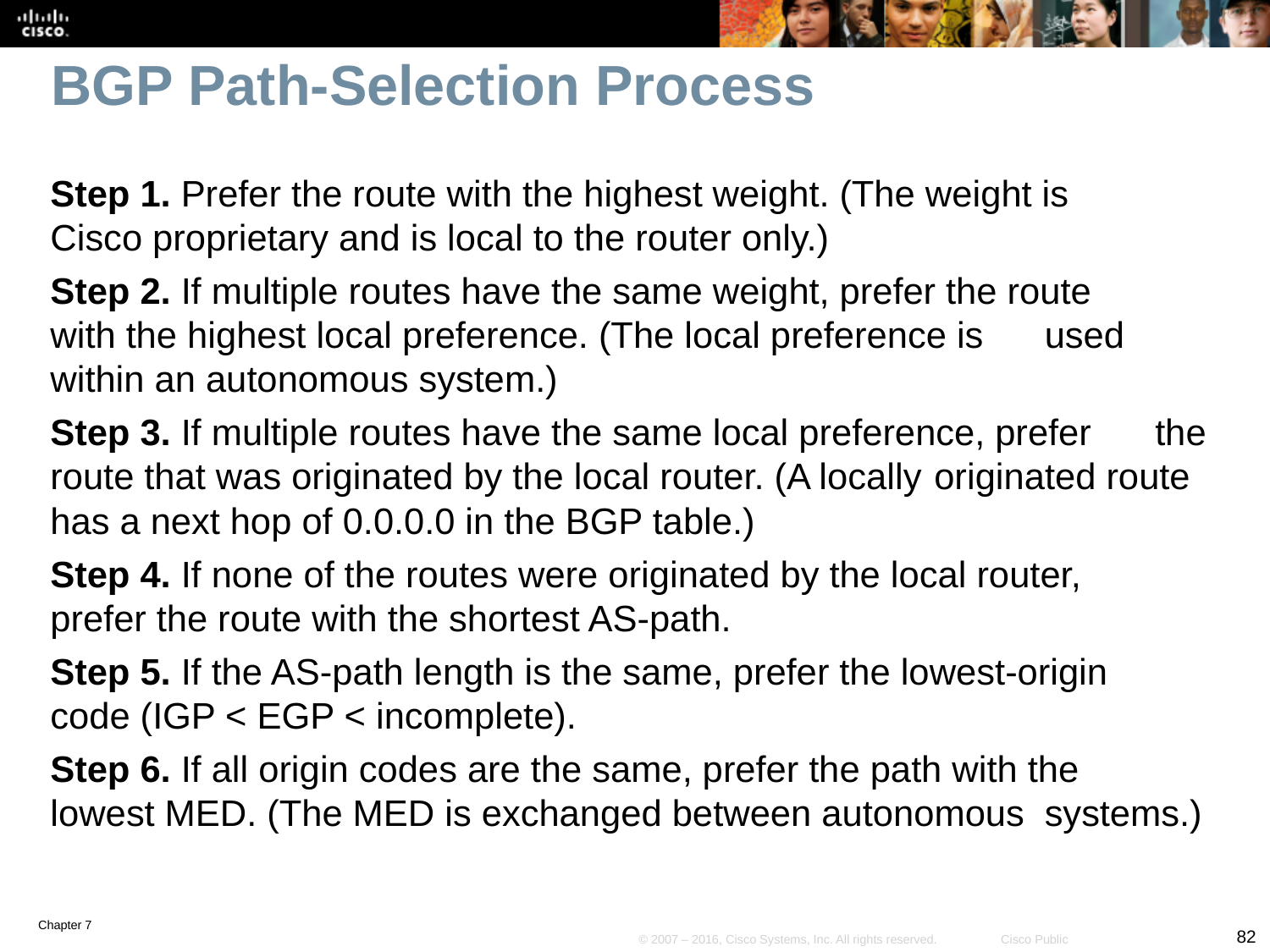

# BGP Path-Selection Process
Step 1. Prefer the route with the highest weight. (The weight is 	Cisco proprietary and is local to the router only.)
Step 2. If multiple routes have the same weight, prefer the route 	with the highest local preference. (The local preference is 	used within an autonomous system.)
Step 3. If multiple routes have the same local preference, prefer 	the route that was originated by the local router. (A locally 	originated route has a next hop of 0.0.0.0 in the BGP table.)
Step 4. If none of the routes were originated by the local router, 	prefer the route with the shortest AS-path.
Step 5. If the AS-path length is the same, prefer the lowest-origin 	code (IGP < EGP < incomplete).
Step 6. If all origin codes are the same, prefer the path with the  	lowest MED. (The MED is exchanged between autonomous 	systems.)